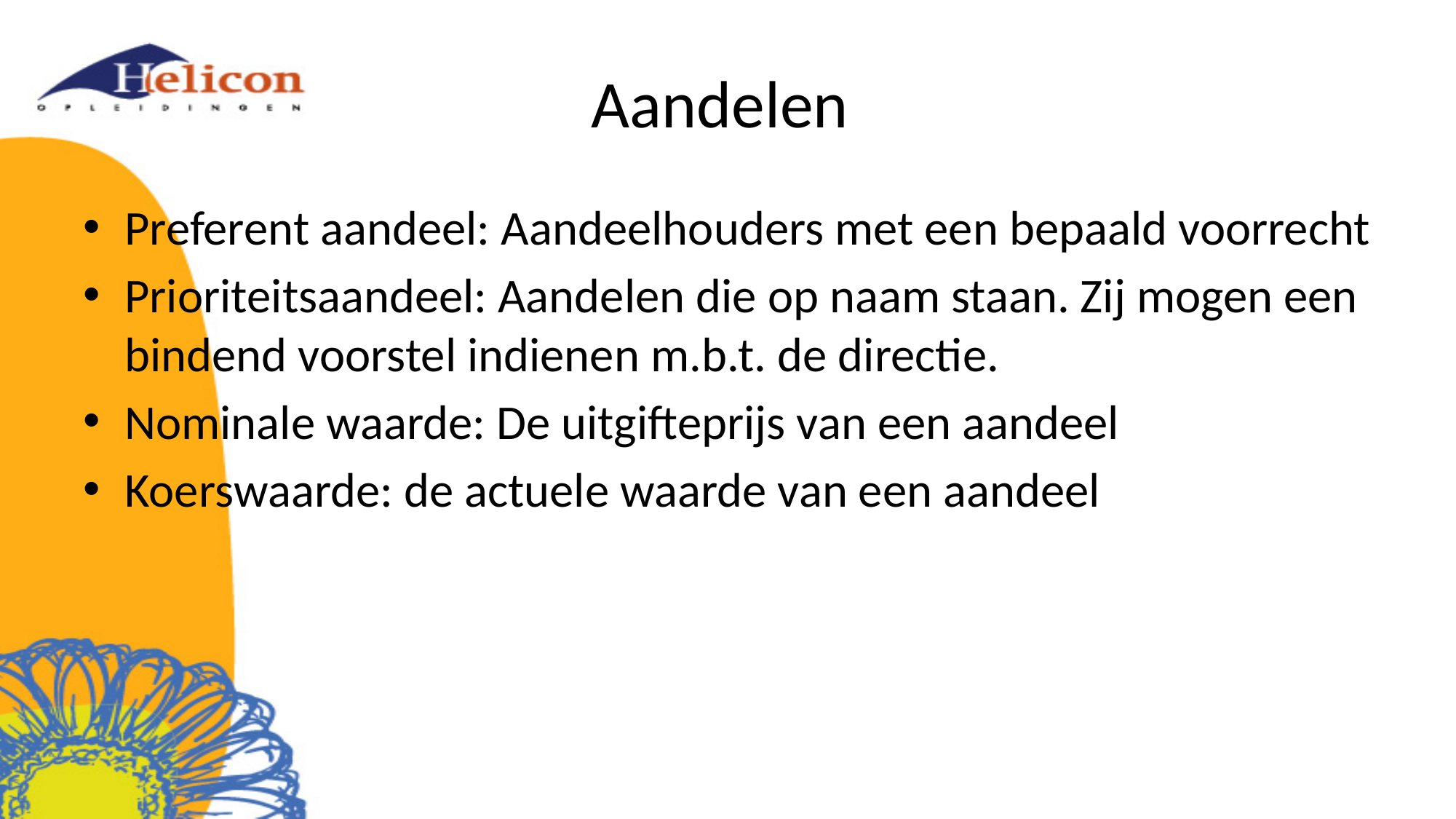

# Aandelen
Preferent aandeel: Aandeelhouders met een bepaald voorrecht
Prioriteitsaandeel: Aandelen die op naam staan. Zij mogen een bindend voorstel indienen m.b.t. de directie.
Nominale waarde: De uitgifteprijs van een aandeel
Koerswaarde: de actuele waarde van een aandeel